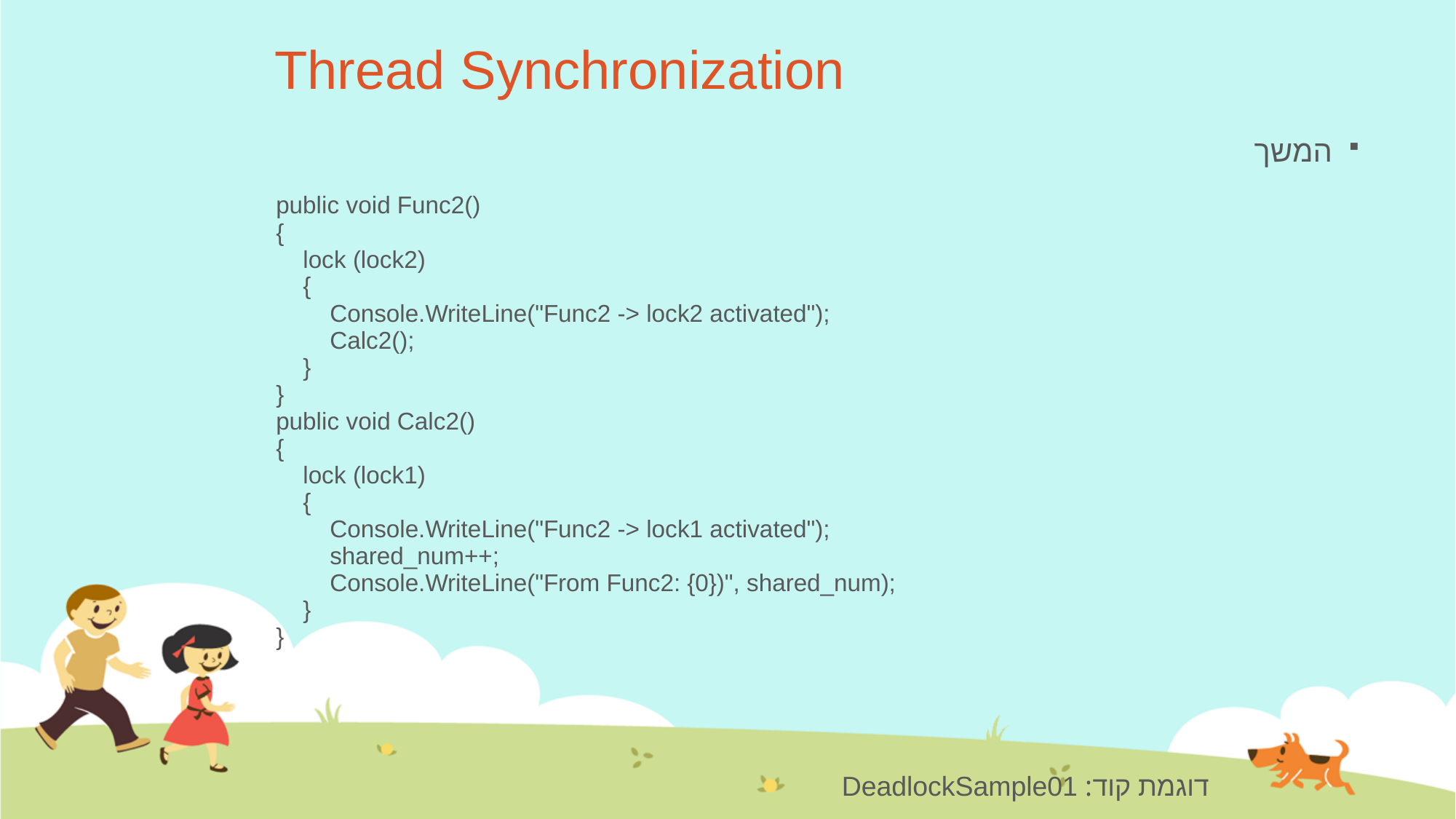

# Thread Synchronization
המשך
| public void Func2() { lock (lock2) { Console.WriteLine("Func2 -> lock2 activated"); Calc2(); } } public void Calc2() { lock (lock1) { Console.WriteLine("Func2 -> lock1 activated"); shared\_num++; Console.WriteLine("From Func2: {0})", shared\_num); } } |
| --- |
דוגמת קוד: DeadlockSample01